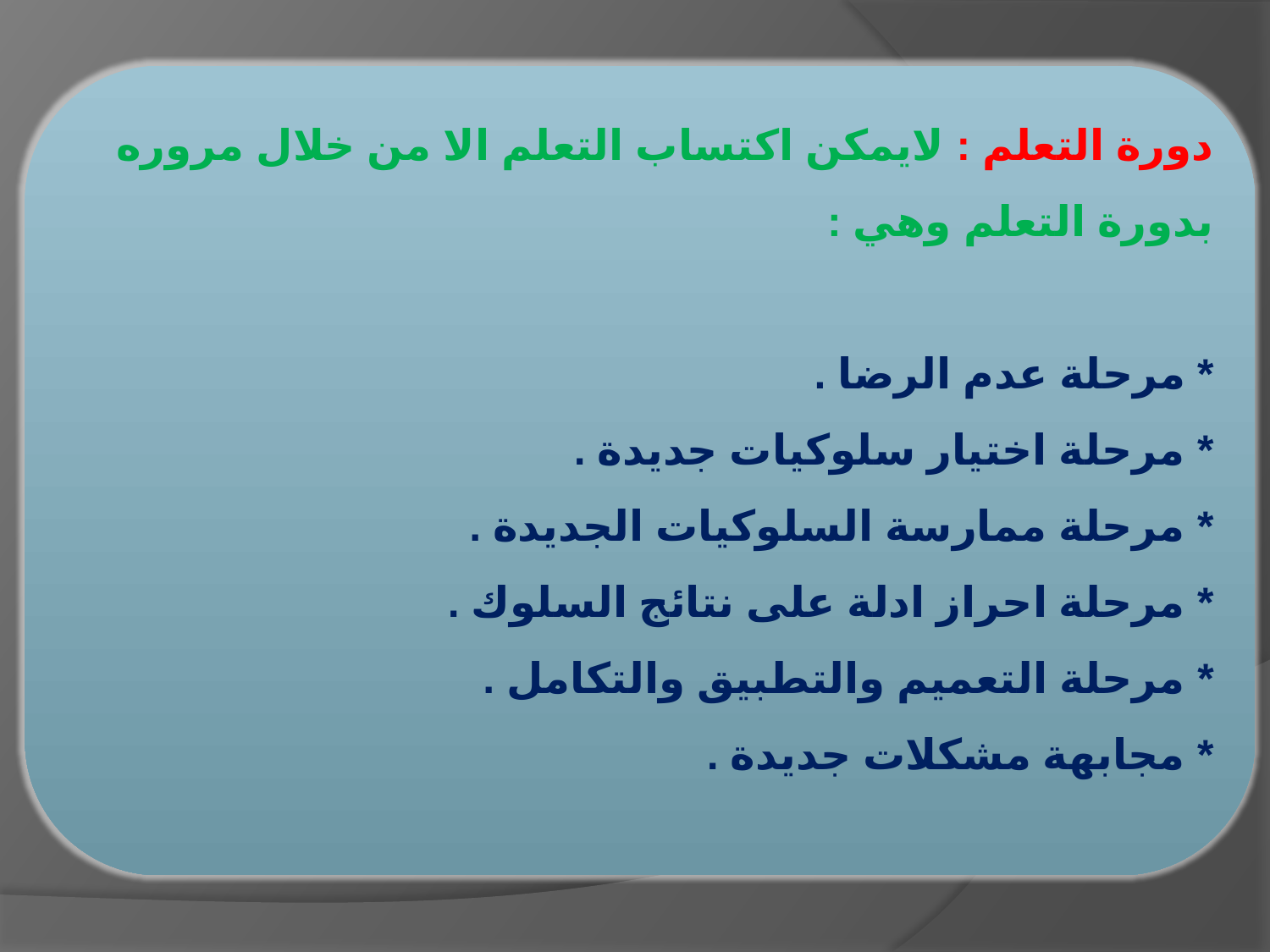

# دورة التعلم : لايمكن اكتساب التعلم الا من خلال مروره بدورة التعلم وهي :‏ ‏ ‏ ‏* مرحلة عدم الرضا .‏ ‏* مرحلة اختيار سلوكيات جديدة .‏ ‏* مرحلة ممارسة السلوكيات الجديدة .‏ ‏* مرحلة احراز ادلة على نتائج السلوك .‏ ‏* مرحلة التعميم والتطبيق والتكامل .‏ ‏* مجابهة مشكلات جديدة .‏